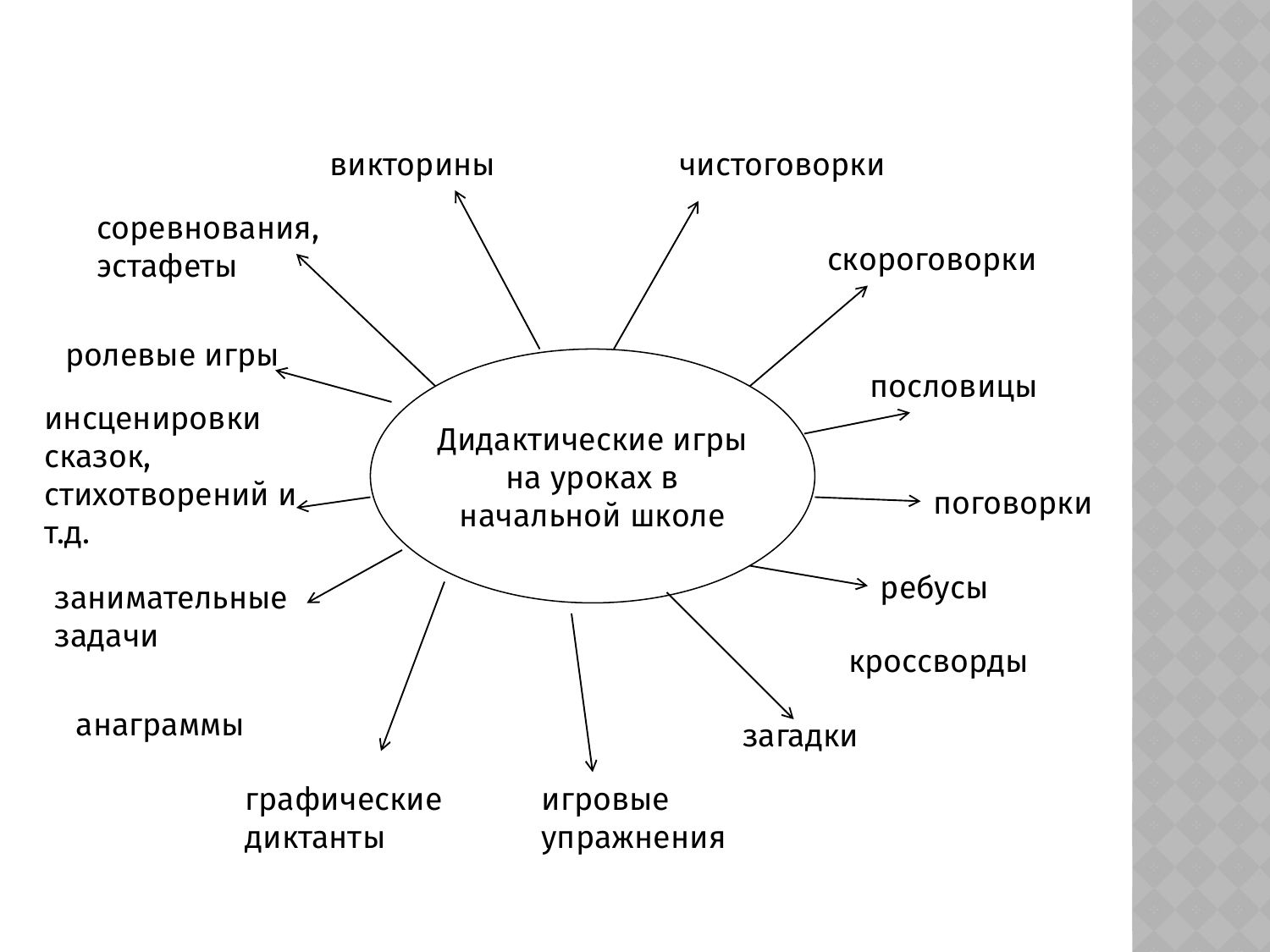

викторины
чистоговорки
соревнования, эстафеты
скороговорки
ролевые игры

пословицы
инсценировки сказок, стихотворений и т.д.
поговорки
ребусы
занимательные задачи
кроссворды
анаграммы
загадки
графические диктанты
игровые упражнения
Дидактические игры на уроках в начальной школе